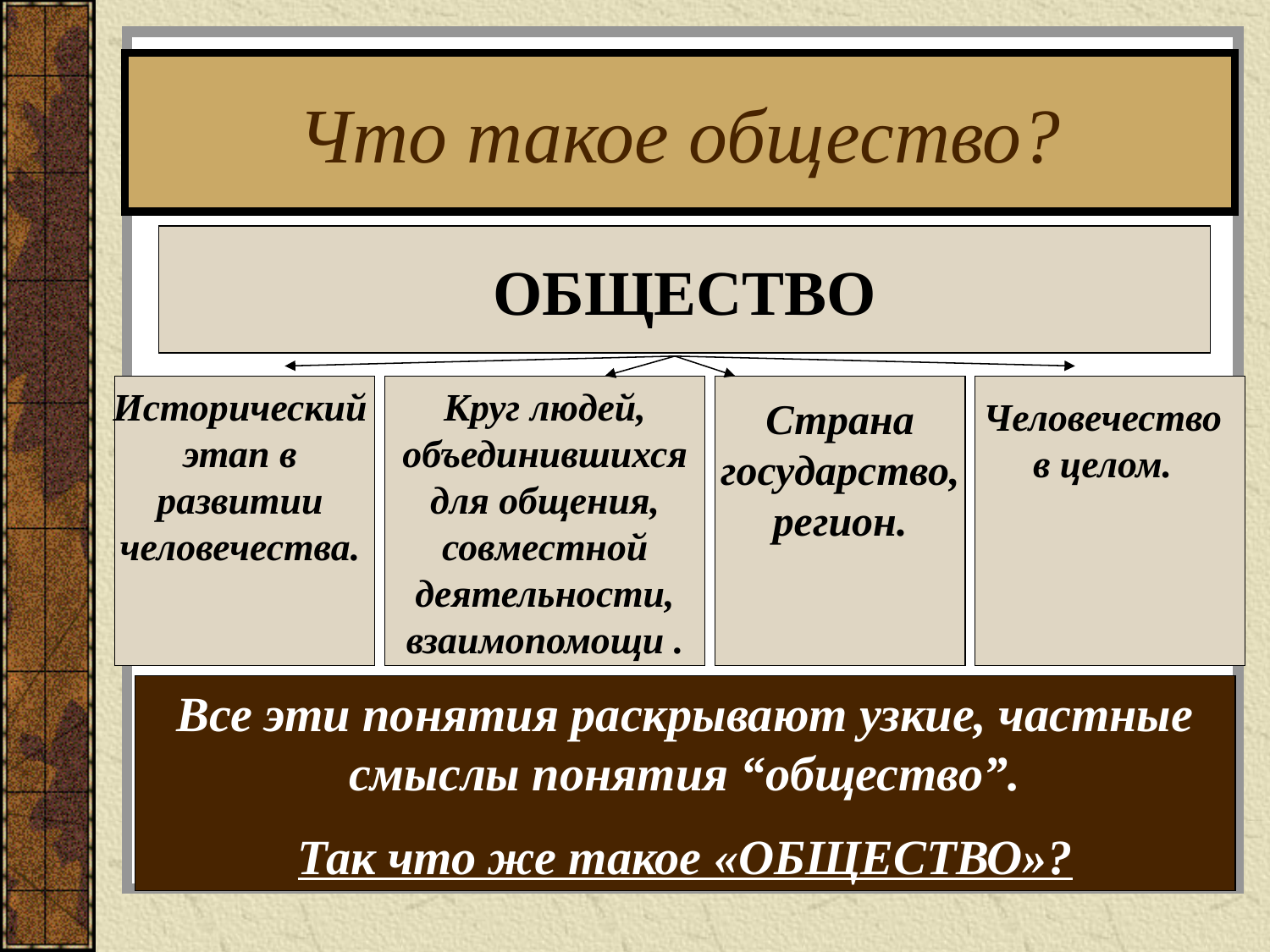

# Что такое общество?

ОБЩЕСТВО

Исторический этап в развитии человечества.

Круг людей, объединившихся для общения, совместной деятельности, взаимопомощи .

Страна государство, регион.
Человечество в целом.
Все эти понятия раскрывают узкие, частные смыслы понятия “общество”.
Так что же такое «ОБЩЕСТВО»?